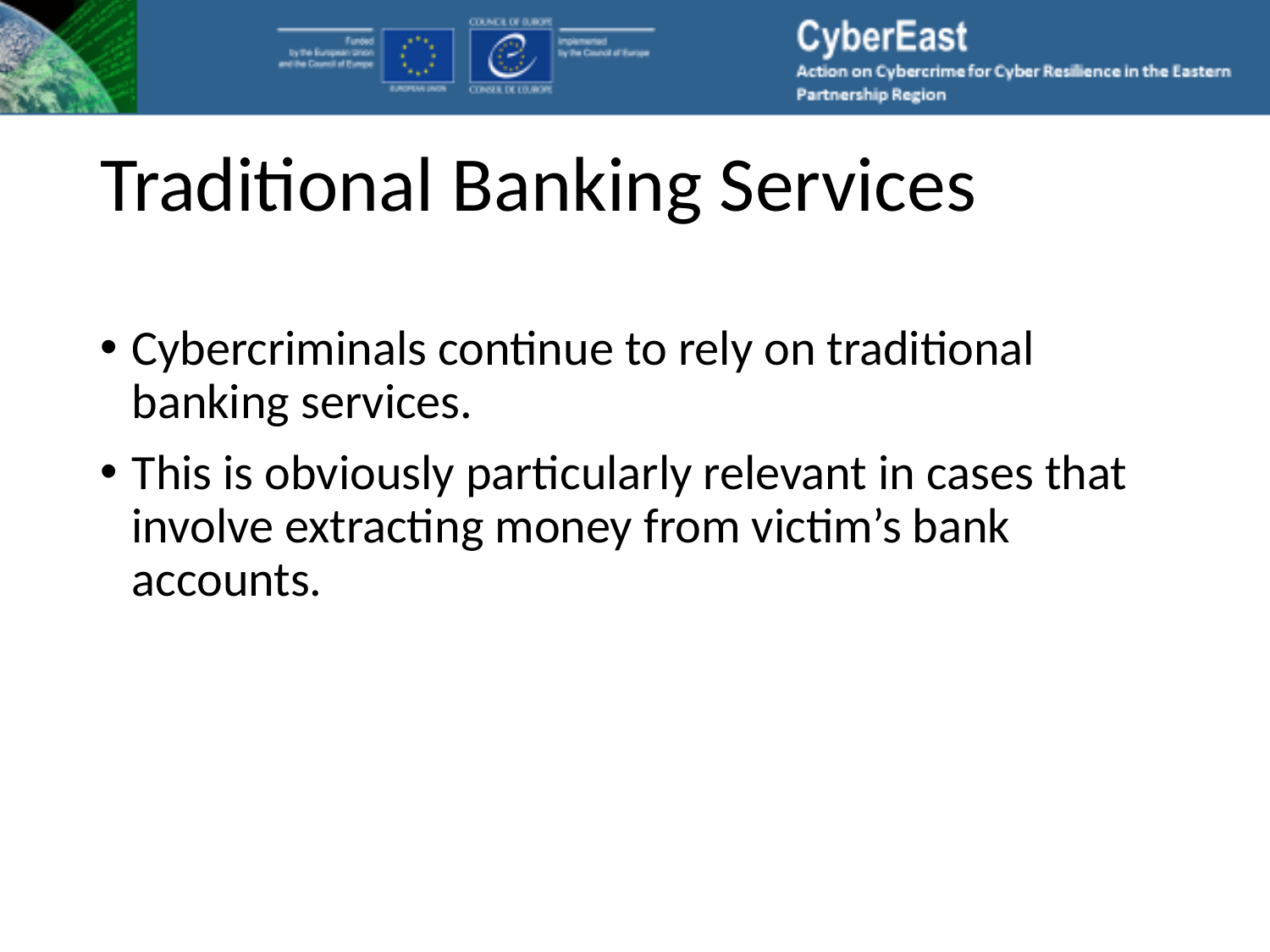

# Traditional Banking Services
Cybercriminals continue to rely on traditional banking services.
This is obviously particularly relevant in cases that involve extracting money from victim’s bank accounts.